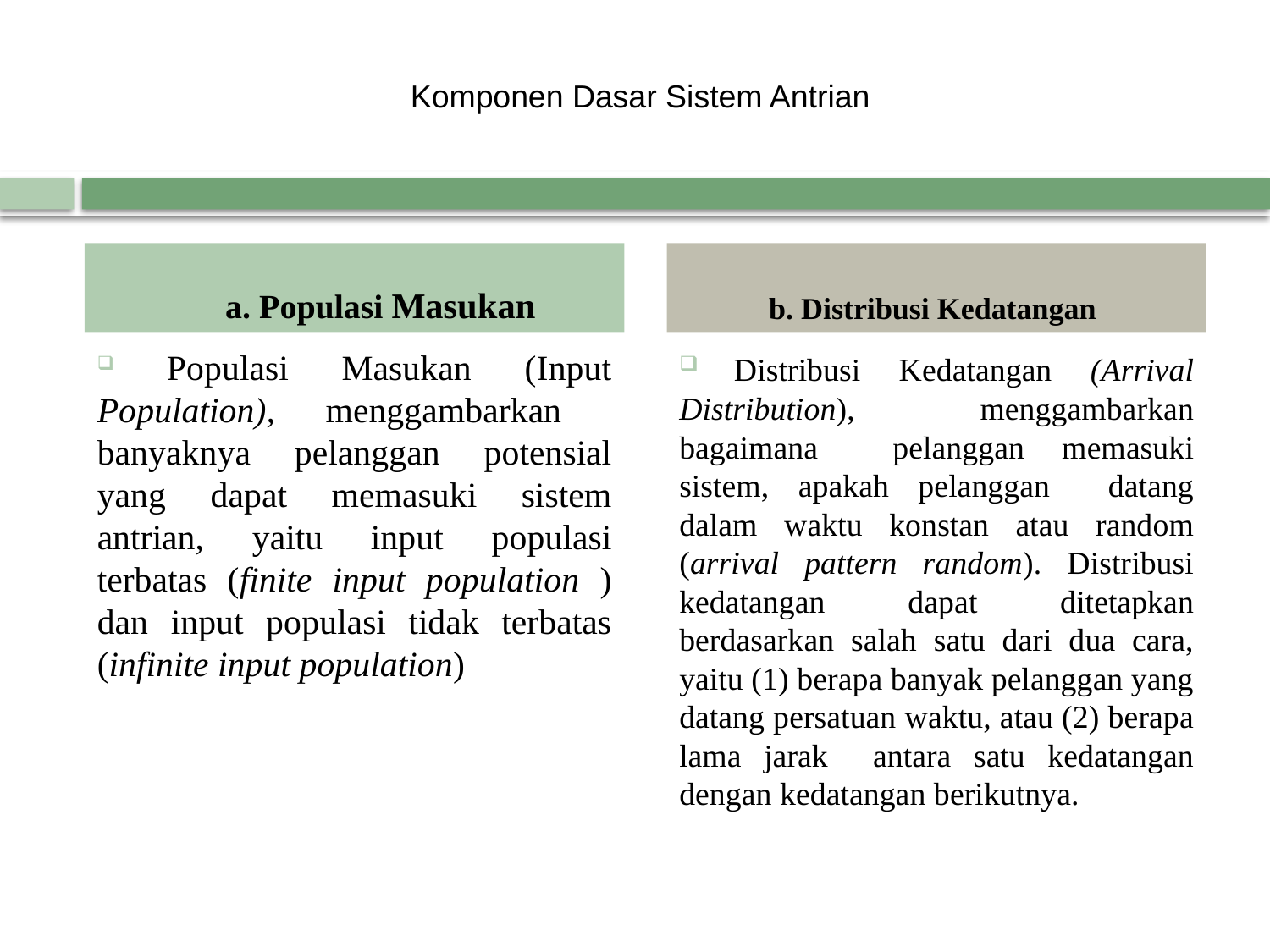

# Komponen Dasar Sistem Antrian

a. Populasi Masukan

b. Distribusi Kedatangan

 Populasi Masukan (Input Population), menggambarkan  banyaknya pelanggan potensial yang dapat memasuki sistem antrian, yaitu input populasi terbatas (finite input population ) dan input populasi tidak terbatas (infinite input population)

 Distribusi Kedatangan (Arrival Distribution), menggambarkan bagaimana  pelanggan memasuki sistem, apakah pelanggan  datang dalam waktu konstan atau random (arrival pattern random). Distribusi kedatangan dapat ditetapkan berdasarkan salah satu dari dua cara, yaitu (1) berapa banyak pelanggan yang datang persatuan waktu, atau (2) berapa lama jarak  antara satu kedatangan dengan kedatangan berikutnya.